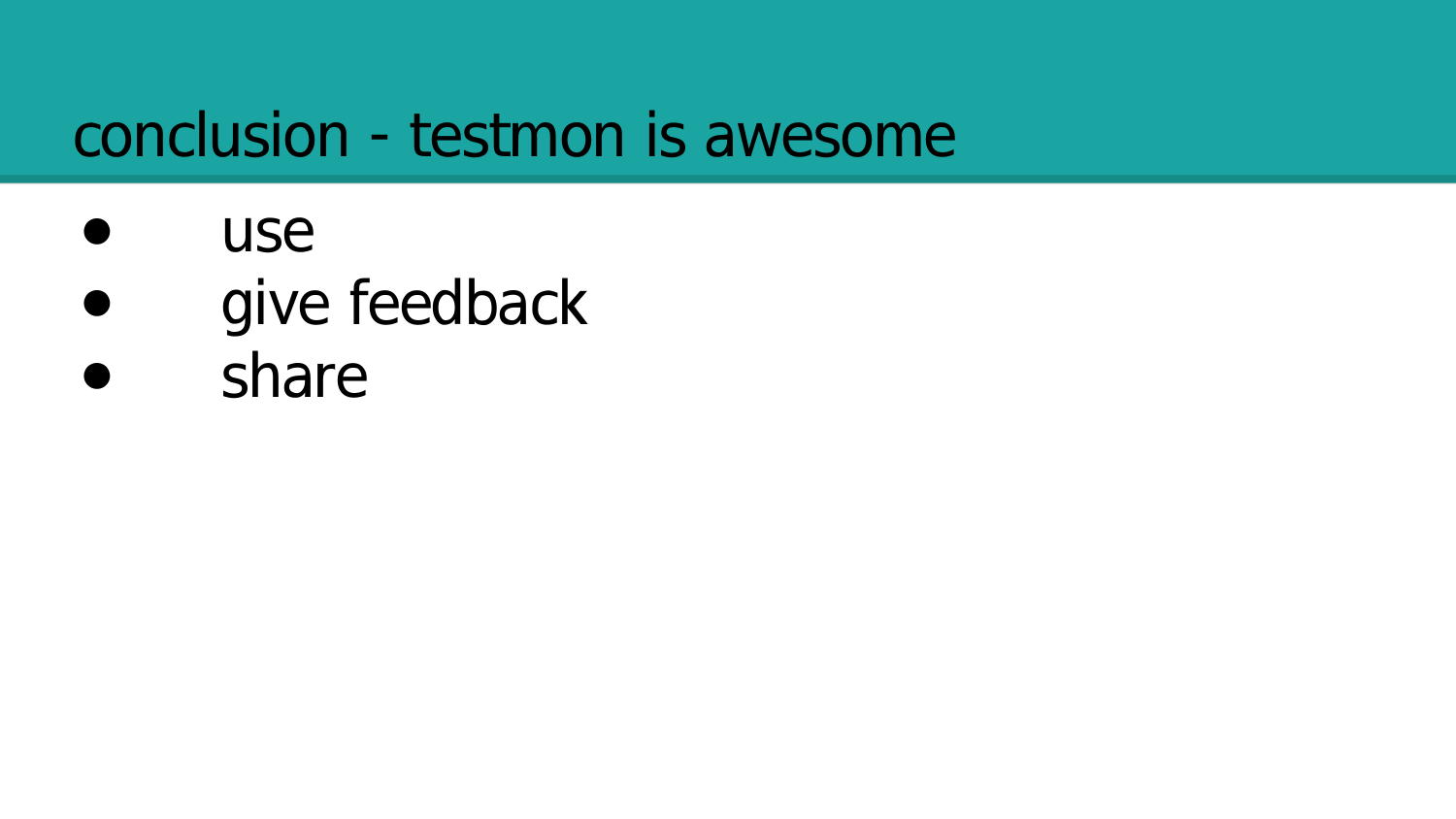

# conclusion - testmon is awesome
use
give feedback
share